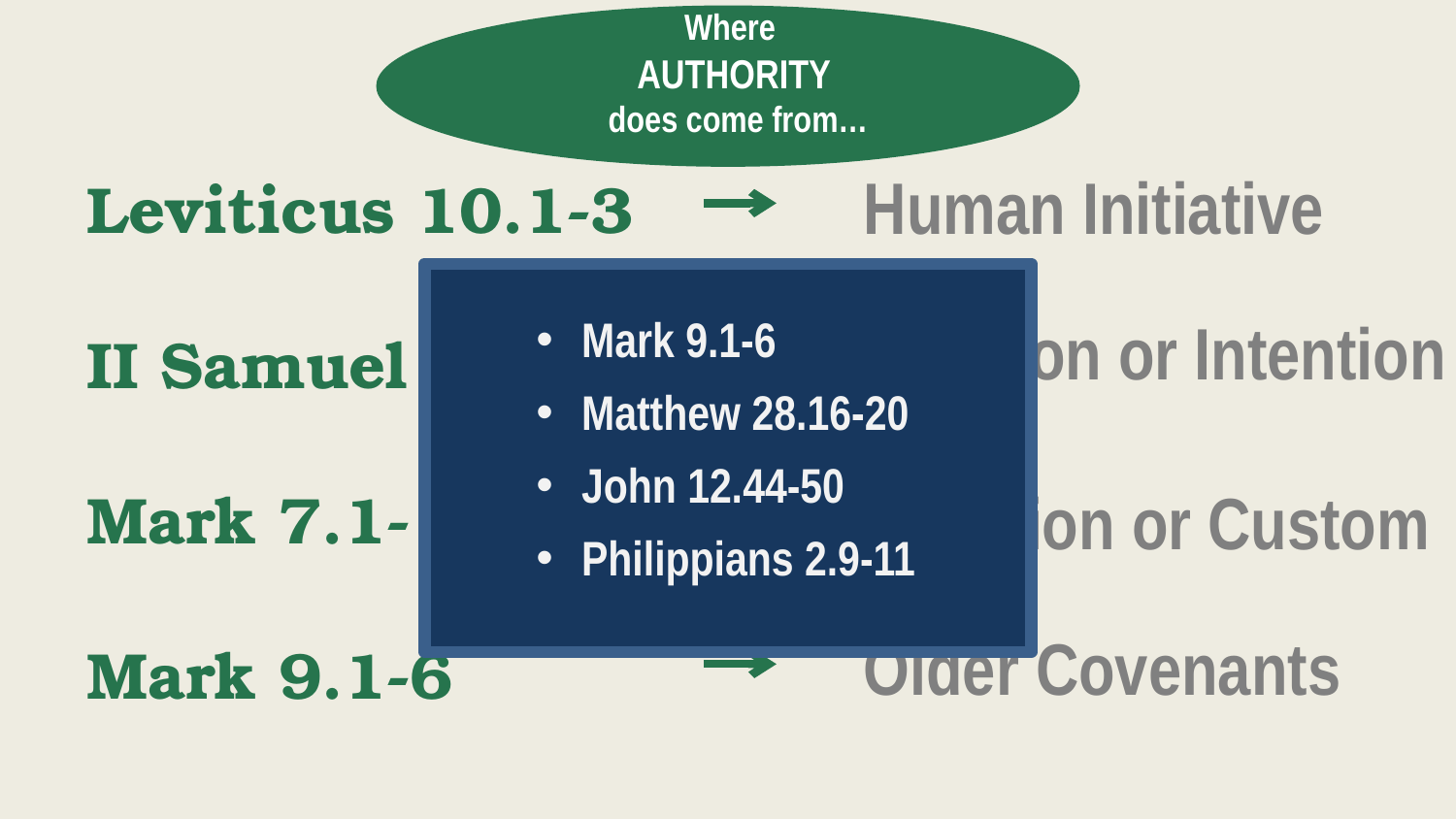

Where
AUTHORITY
 does come from…

Human Initiative
Leviticus 10.1-3

II Samuel 6.1-11

Mark 7.1-13

Mark 9.1-6

Emotion or Intention
Mark 9.1-6

Matthew 28.16-20

John 12.44-50

Philippians 2.9-11
Tradition or Custom
Older Covenants